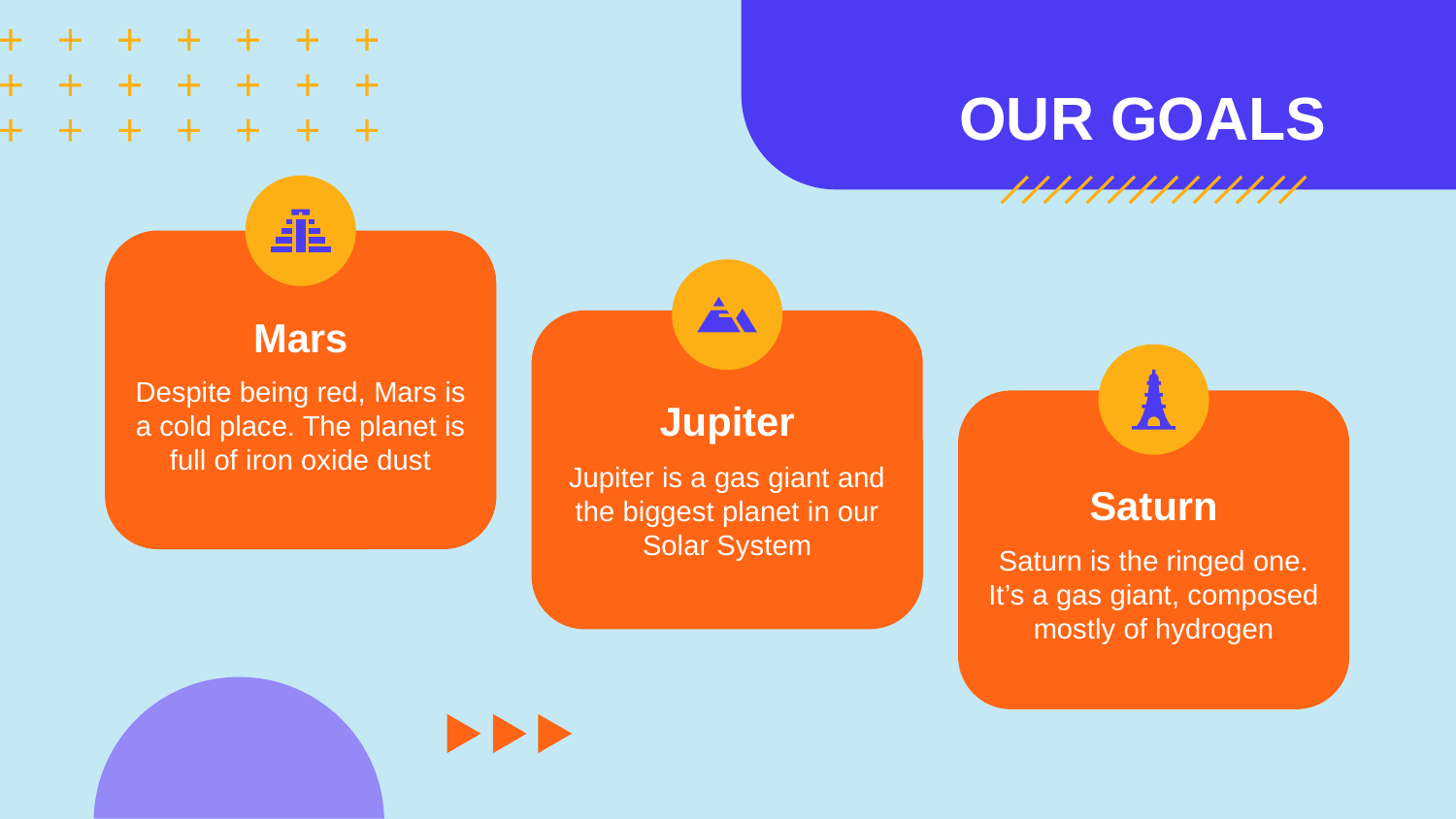

OUR GOALS

# Mars

Despite being red, Mars is a cold place. The planet is full of iron oxide dust

Jupiter

Jupiter is a gas giant and the biggest planet in our Solar System
Saturn
Saturn is the ringed one. It’s a gas giant, composed mostly of hydrogen